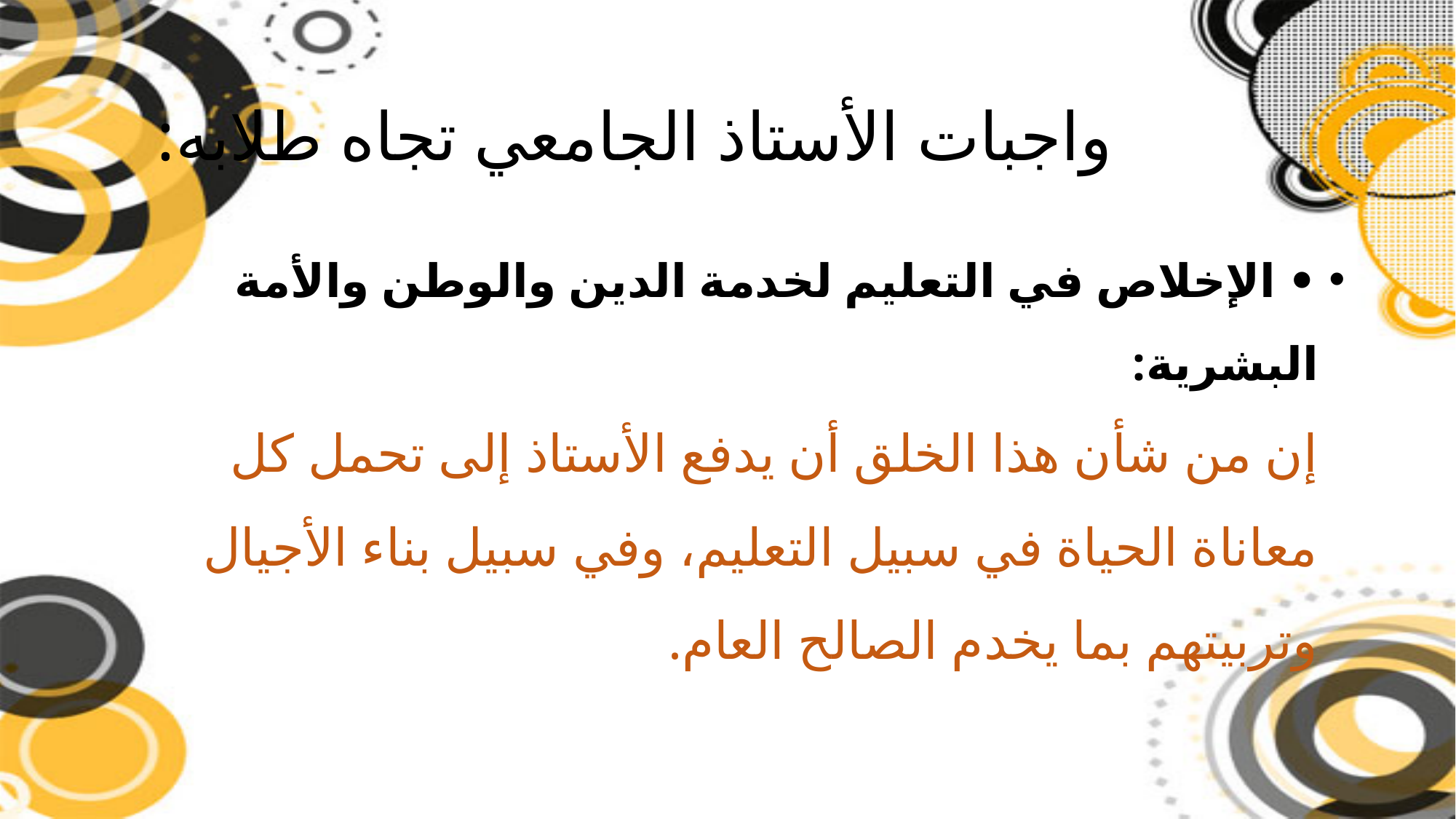

# واجبات الأستاذ الجامعي تجاه طلابه:
• الإخلاص في التعليم لخدمة الدين والوطن والأمة البشرية:
إن من شأن هذا الخلق أن يدفع الأستاذ إلى تحمل كل معاناة الحياة في سبيل التعليم، وفي سبيل بناء الأجيال وتربيتهم بما يخدم الصالح العام.